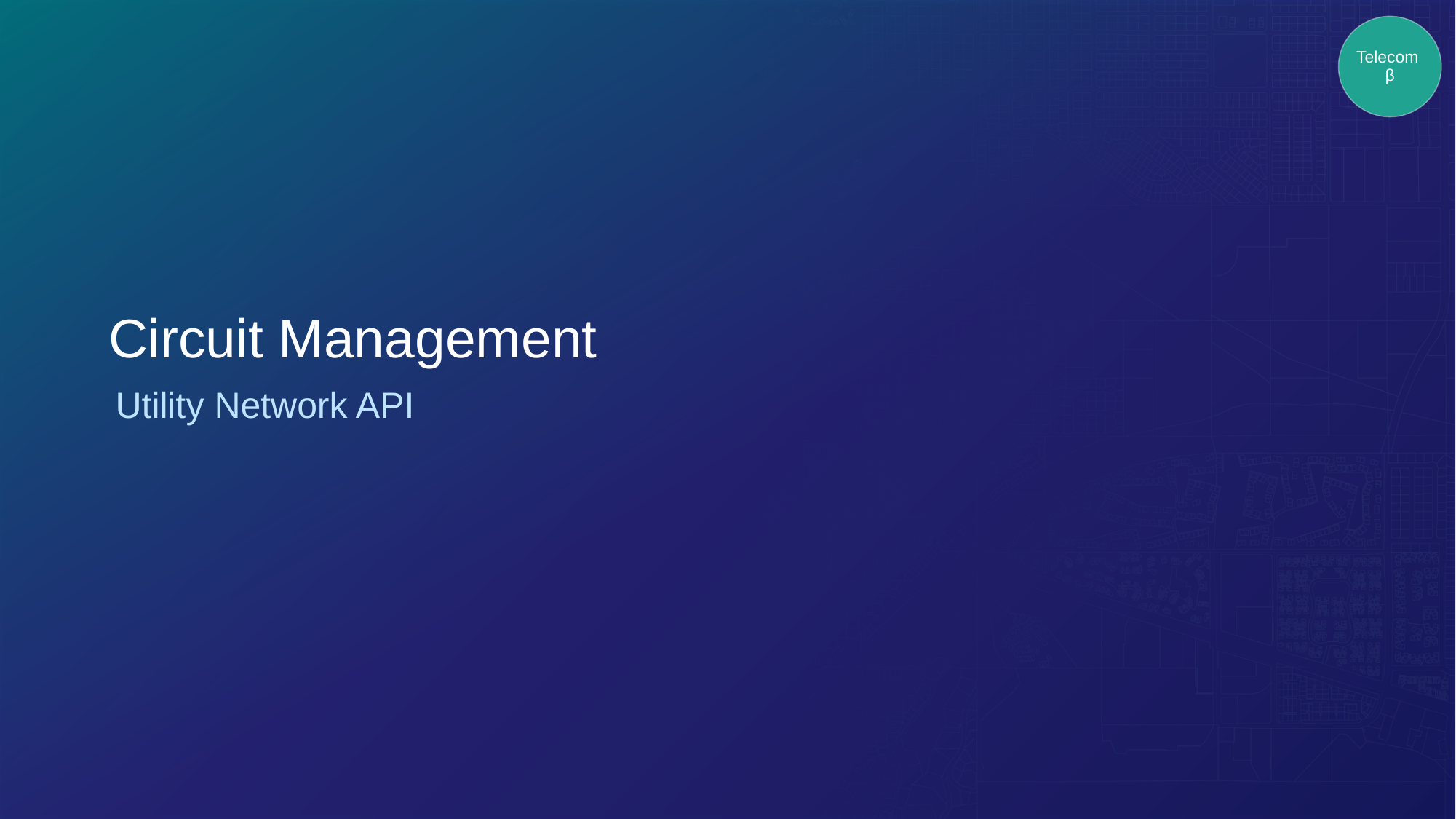

Telecom  β
# Circuit Management
Utility Network API